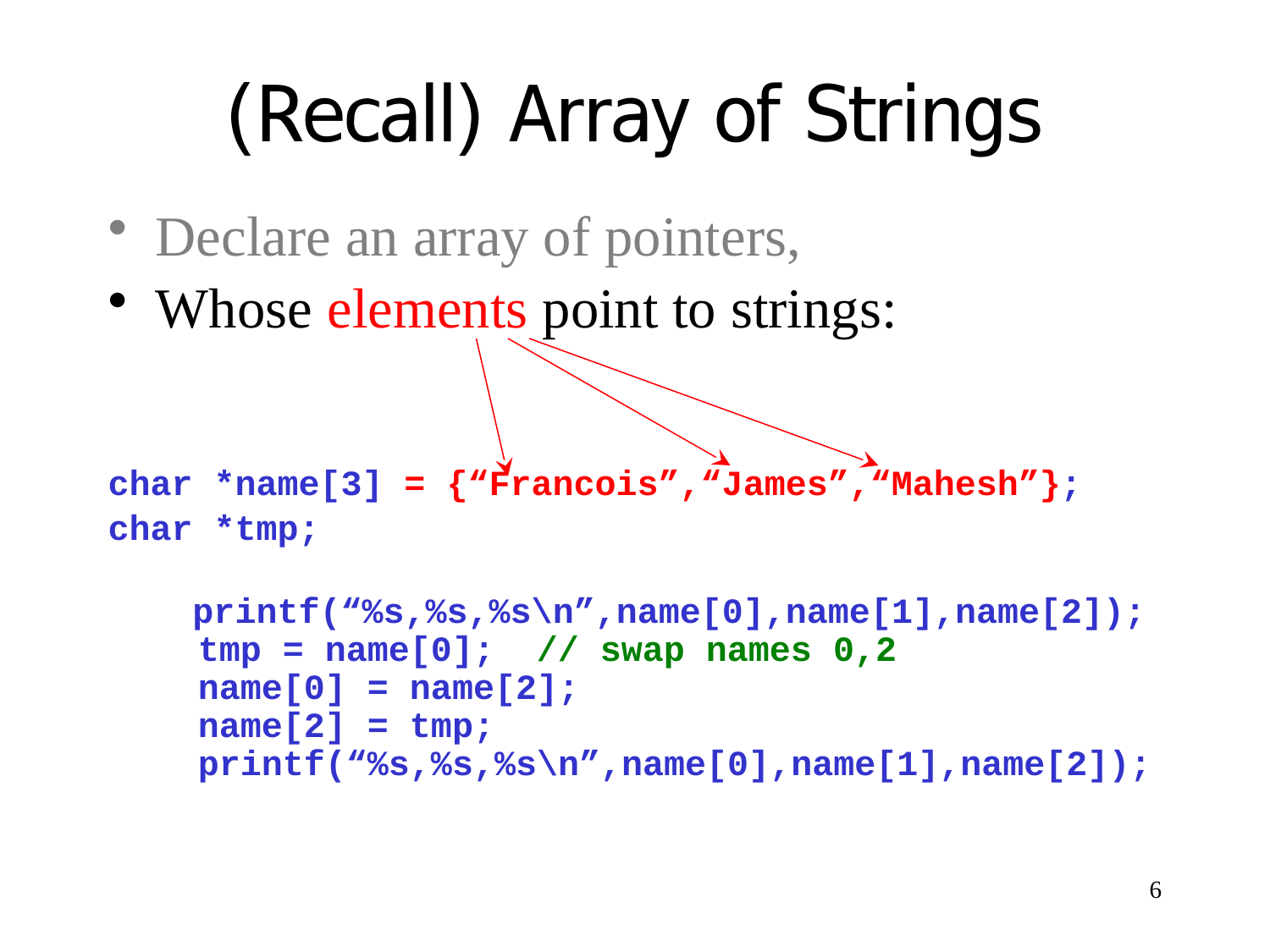

# (Recall) Array of Strings
Declare an array of pointers,
Whose elements point to strings:
And array index chooses a string.

char *name[3] = {“Francois”,“James”,“Mahesh”};
char *tmp;
    printf(“%s,%s,%s\n”,name[0],name[1],name[2]);
  tmp = name[0];	// swap names 0,2
  name[0] = name[2];
  name[2] = tmp;
  printf(“%s,%s,%s\n”,name[0],name[1],name[2]);

6